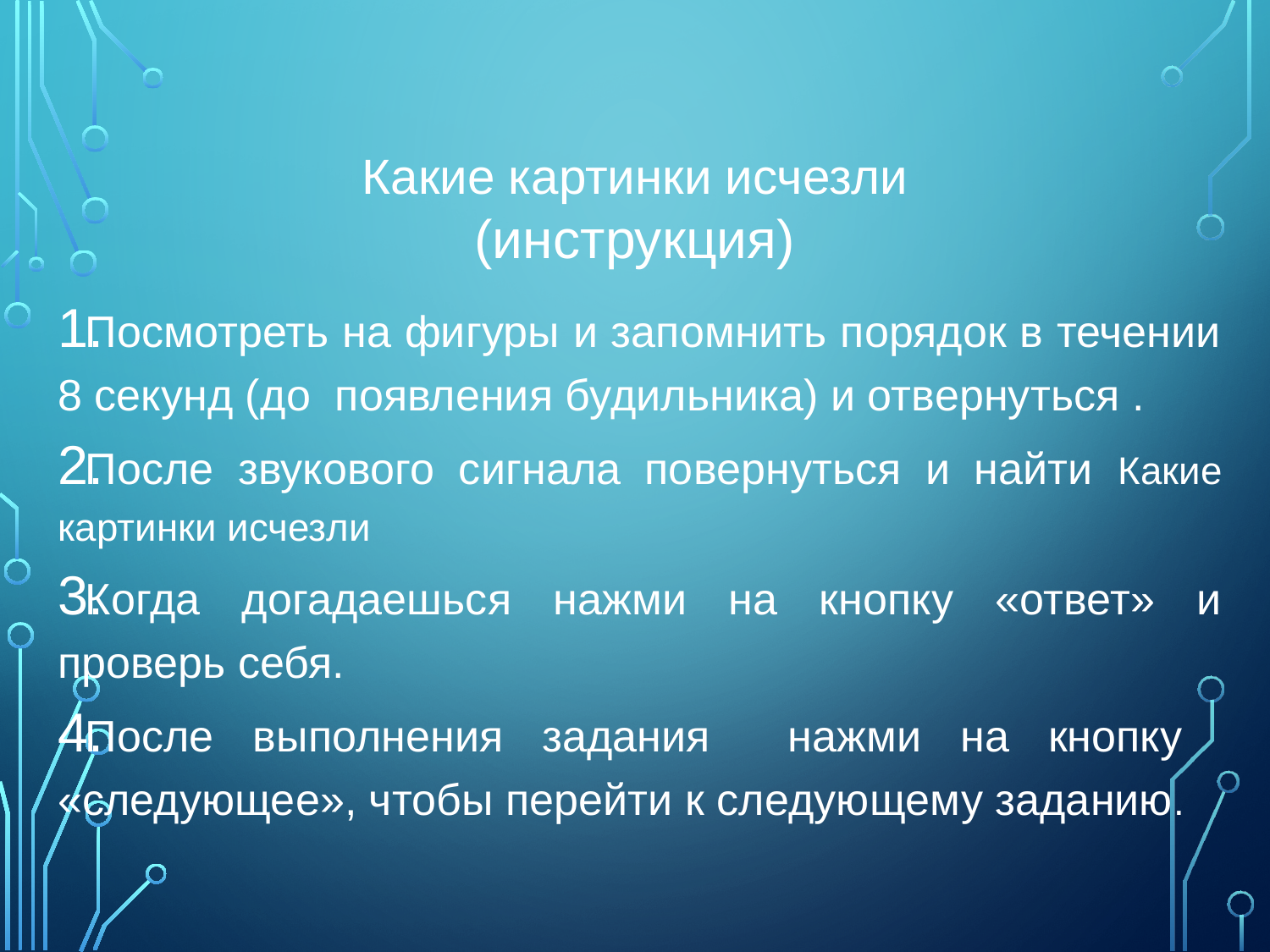

Какие картинки исчезли
(инструкция)
Посмотреть на фигуры и запомнить порядок в течении 8 секунд (до  появления будильника) и отвернуться .
После звукового сигнала повернуться и найти Какие картинки исчезли
Когда догадаешься нажми на кнопку «ответ» и проверь себя.
После выполнения задания  нажми на кнопку  «следующее», чтобы перейти к следующему заданию.